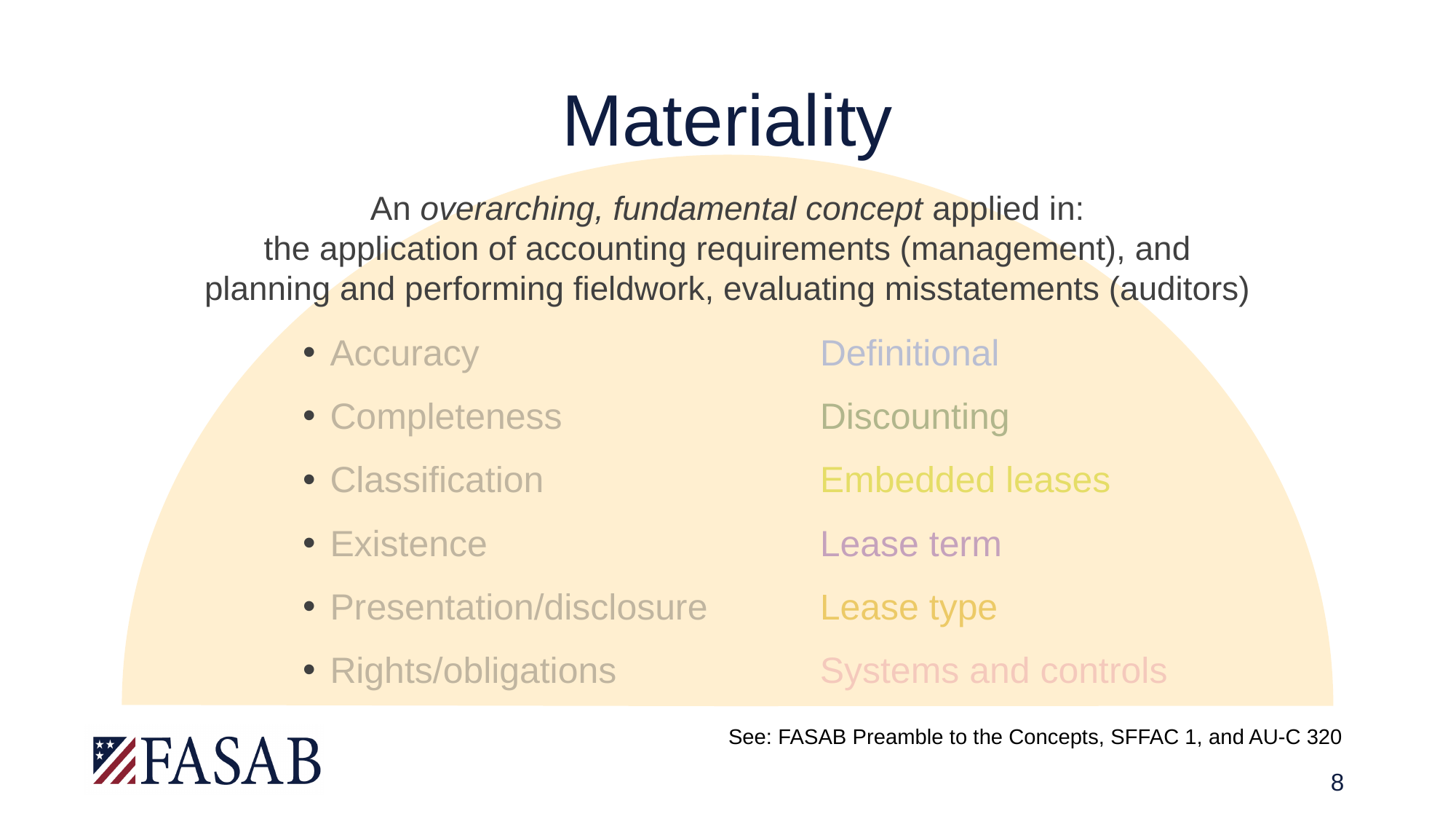

# Materiality

An overarching, fundamental concept applied in:
the application of accounting requirements (management), and
planning and performing fieldwork, evaluating misstatements (auditors)

Accuracy
Completeness
Classification
Existence
Presentation/disclosure
Rights/obligations

Definitional
Discounting
Embedded leases
Lease term
Lease type
Systems and controls
See: FASAB Preamble to the Concepts, SFFAC 1, and AU-C 320
8